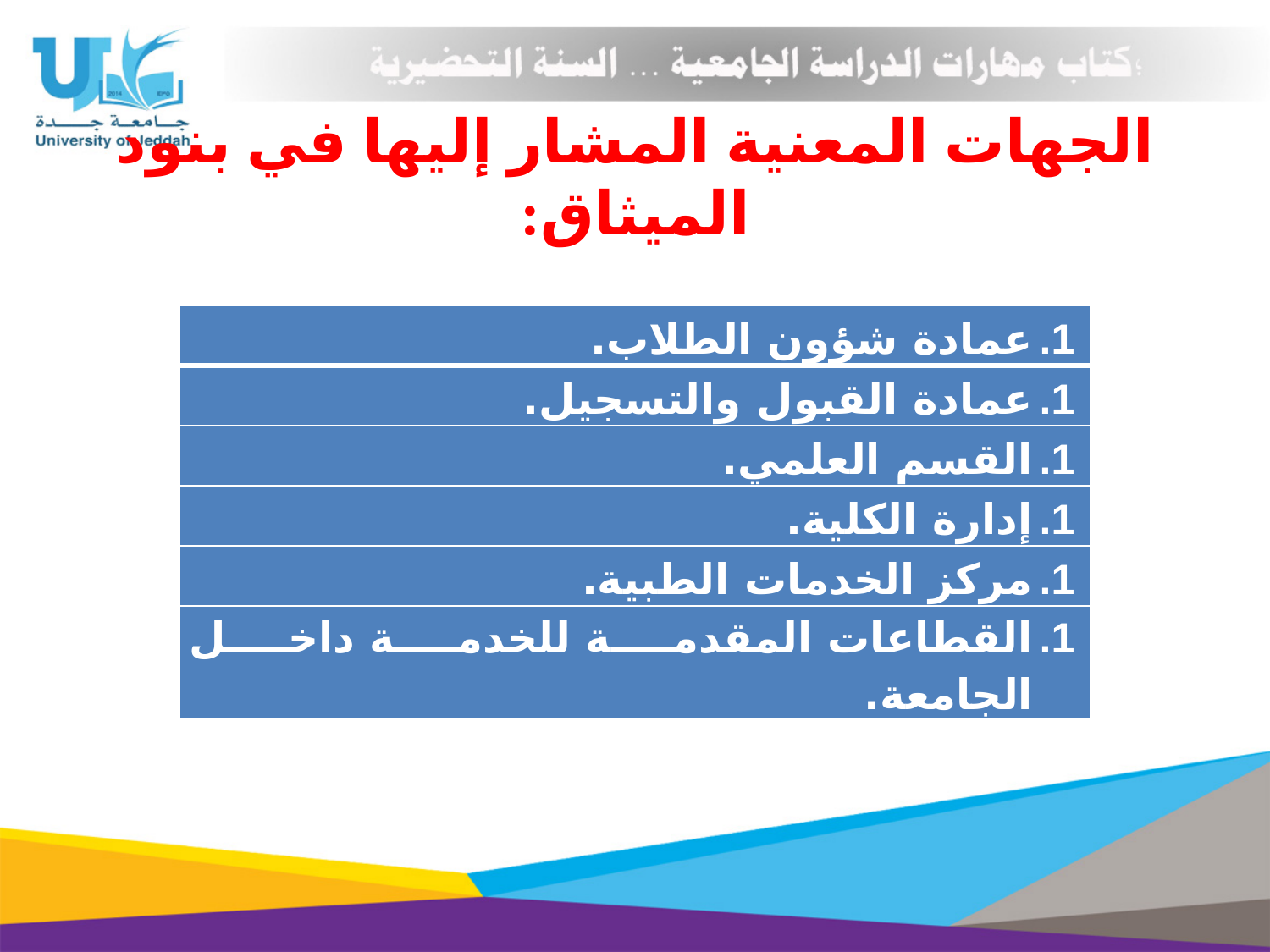

# الجهات المعنية المشار إليها في بنود الميثاق:
| عمادة شؤون الطلاب. |
| --- |
| عمادة القبول والتسجيل. |
| القسم العلمي. |
| إدارة الكلية. |
| مركز الخدمات الطبية. |
| القطاعات المقدمة للخدمة داخل الجامعة. |